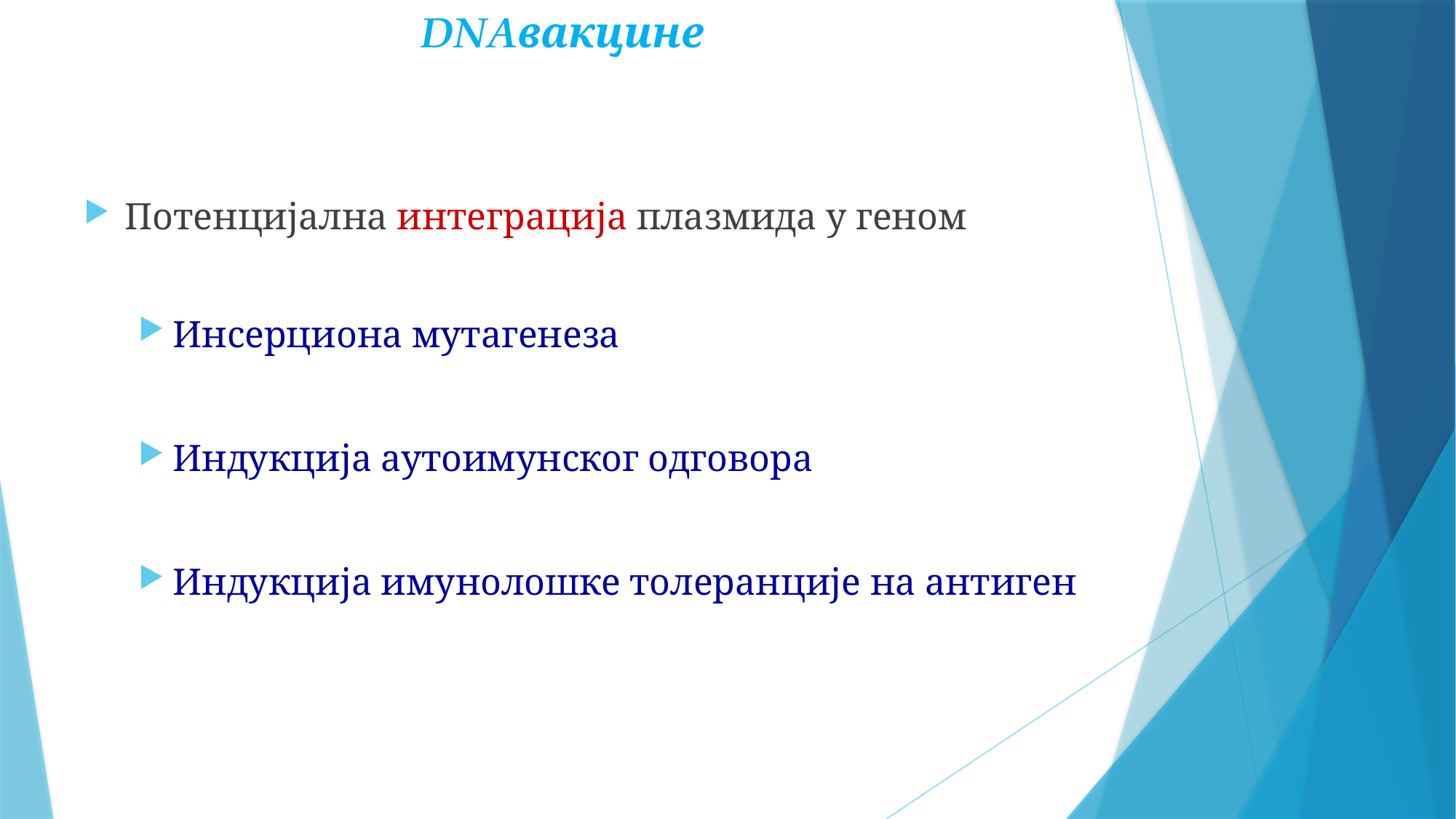

DNAвакцине
Потенцијална интеграција плазмида у геном

Инсерциона мутагенеза

Индукција аутоимунског одговора

Индукција имунолошке толеранције на антиген